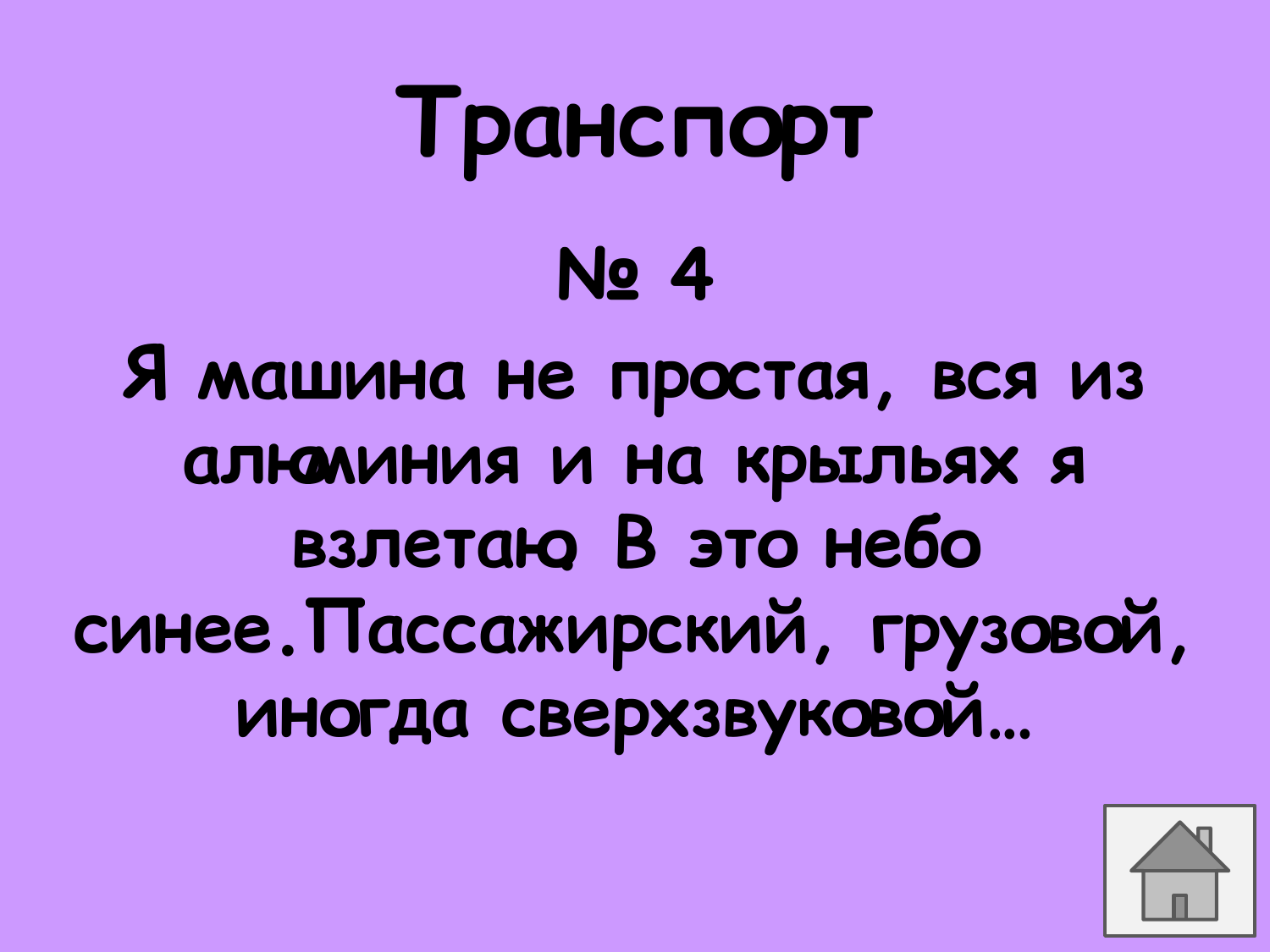

# Транспорт
№ 4
Я машина не простая, вся из алюминия и на крыльях я взлетаю. В это небо синее.Пассажирский, грузовой, иногда сверхзвуковой…